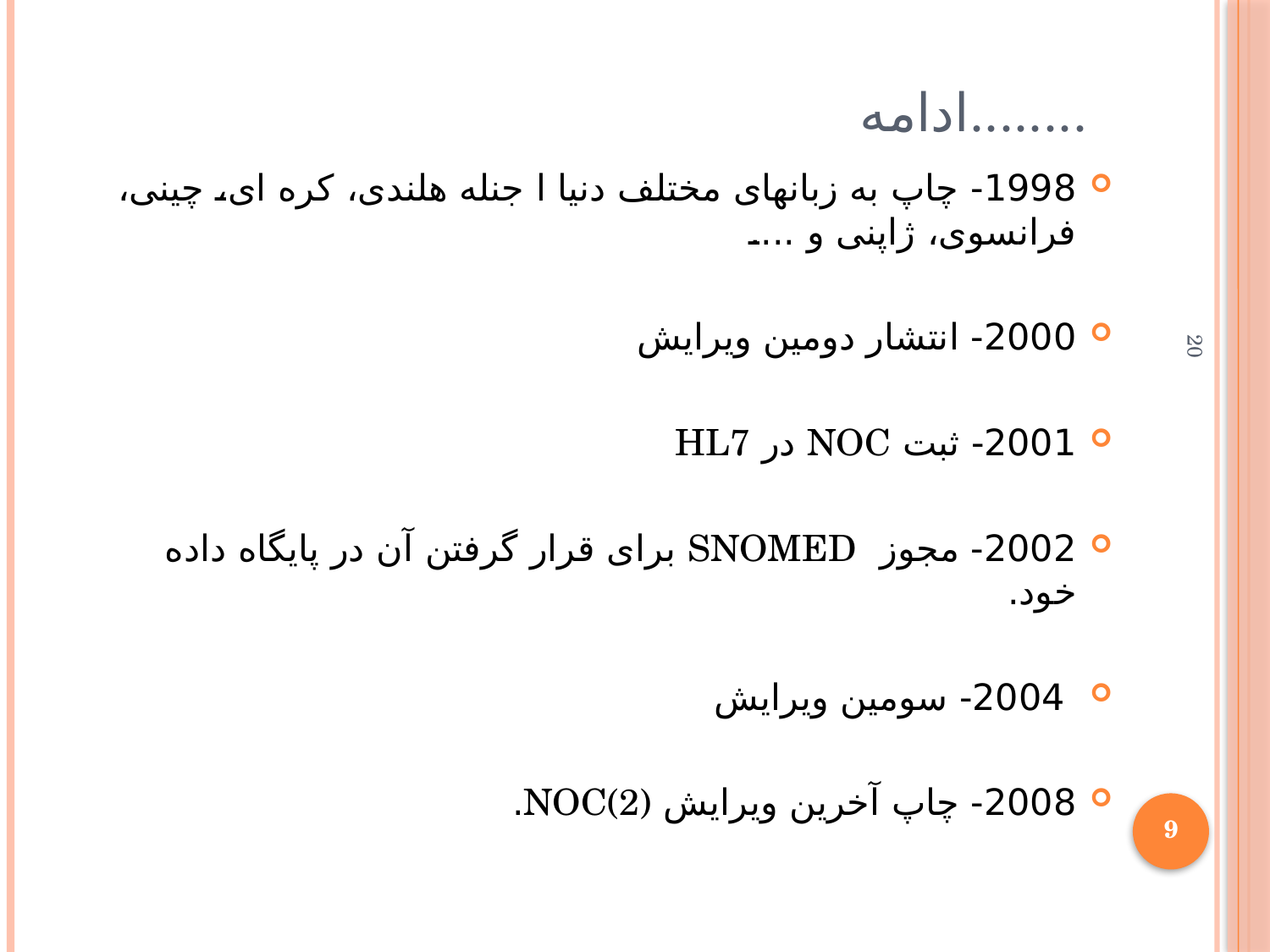

# ادامه........
1998- چاپ به زبانهای مختلف دنیا ا جنله هلندی، کره ای، چینی، فرانسوی، ژاپنی و ....

2000- انتشار دومین ویرایش

2001- ثبت NOC در HL7

2002- مجوز  SNOMED برای قرار گرفتن آن در پایگاه داده خود.

 2004- سومین ویرایش

2008- چاپ آخرین ویرایش NOC(2).

20
9